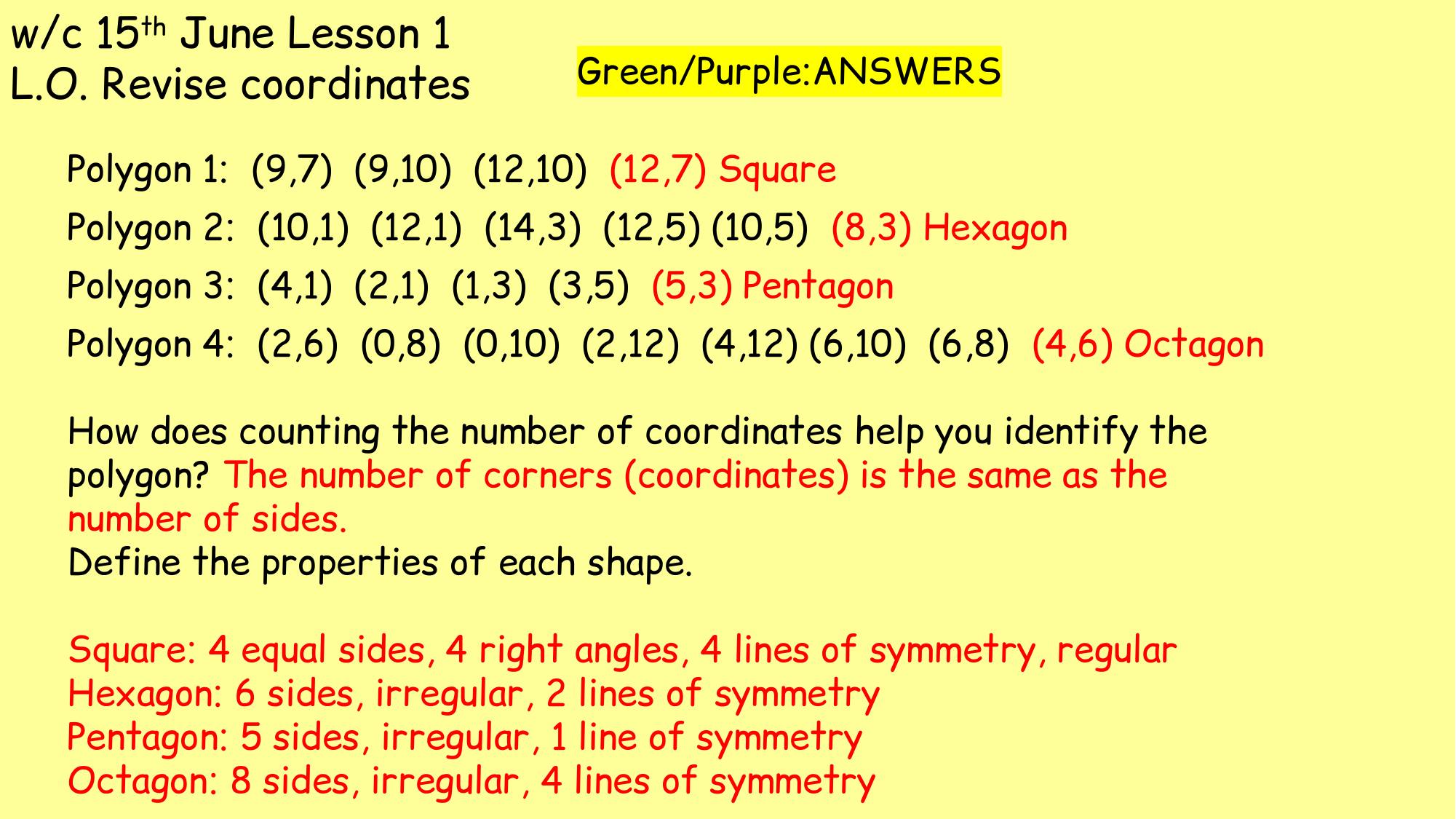

w/c 15th June Lesson 1
L.O. Revise coordinates
Green/Purple:ANSWERS
Polygon 1:  (9,7)  (9,10)  (12,10)  (12,7) Square

Polygon 2:  (10,1)  (12,1)  (14,3)  (12,5) (10,5)  (8,3) Hexagon

Polygon 3:  (4,1)  (2,1)  (1,3)  (3,5)  (5,3) Pentagon

Polygon 4:  (2,6)  (0,8)  (0,10)  (2,12)  (4,12) (6,10)  (6,8)  (4,6) Octagon

How does counting the number of coordinates help you identify the polygon? The number of corners (coordinates) is the same as the number of sides.
Define the properties of each shape.

Square: 4 equal sides, 4 right angles, 4 lines of symmetry, regular
Hexagon: 6 sides, irregular, 2 lines of symmetry
Pentagon: 5 sides, irregular, 1 line of symmetry
Octagon: 8 sides, irregular, 4 lines of symmetry